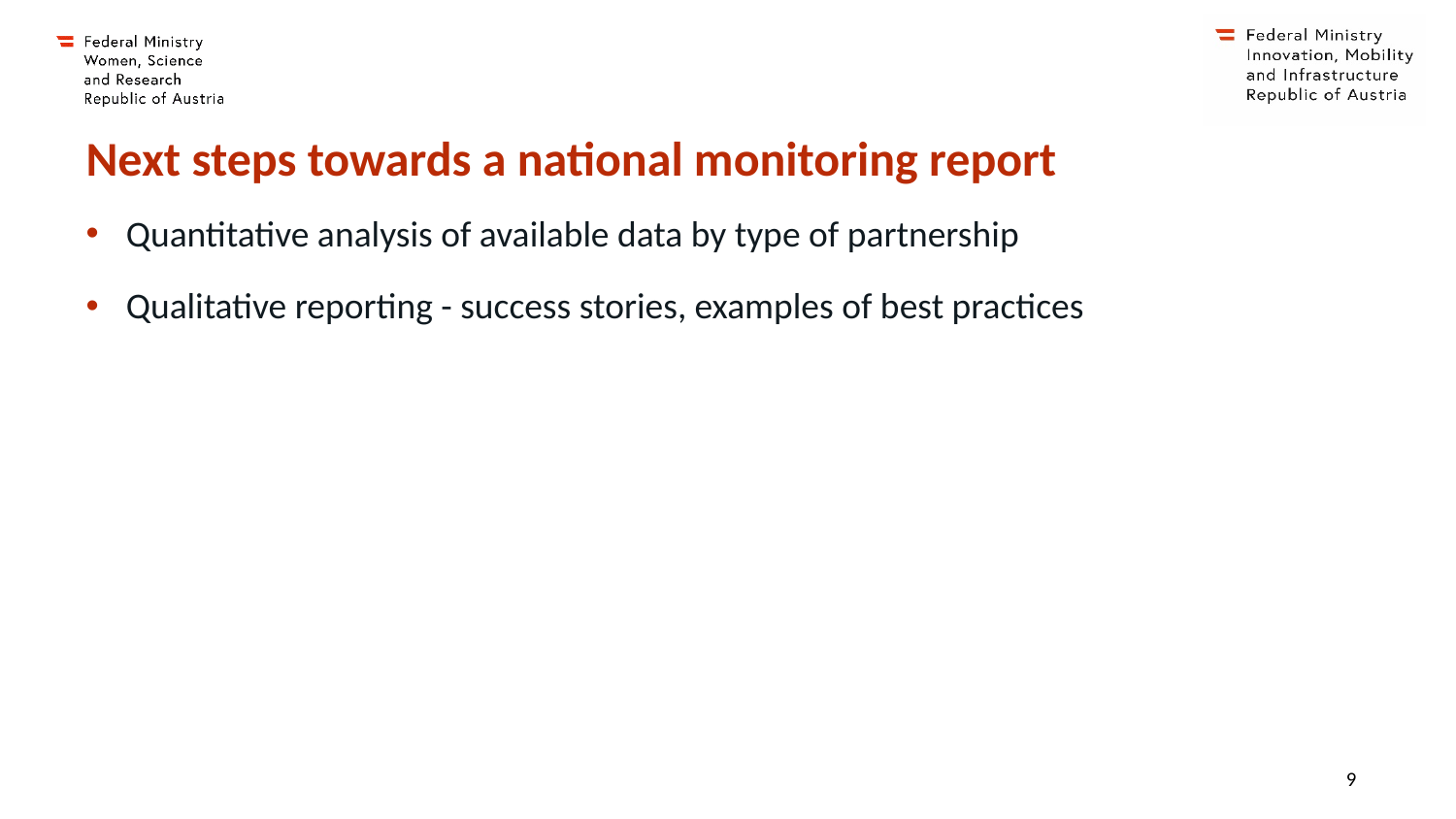

# Next steps towards a national monitoring report
Quantitative analysis of available data by type of partnership
Qualitative reporting - success stories, examples of best practices

9